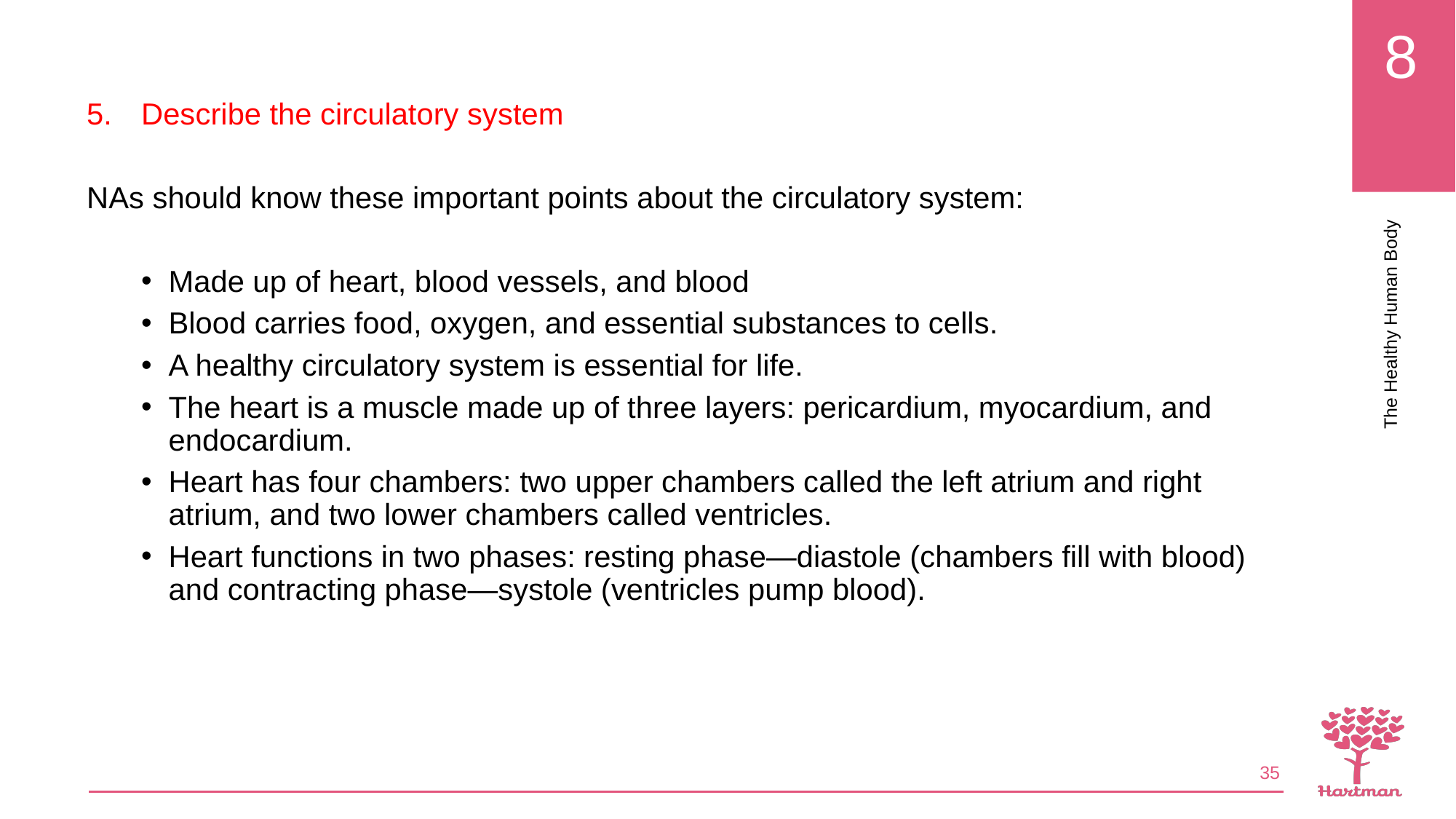

Describe the circulatory system

NAs should know these important points about the circulatory system:

Made up of heart, blood vessels, and blood
Blood carries food, oxygen, and essential substances to cells.
A healthy circulatory system is essential for life.
The heart is a muscle made up of three layers: pericardium, myocardium, and endocardium.
Heart has four chambers: two upper chambers called the left atrium and right atrium, and two lower chambers called ventricles.
Heart functions in two phases: resting phase—diastole (chambers fill with blood) and contracting phase—systole (ventricles pump blood).

35